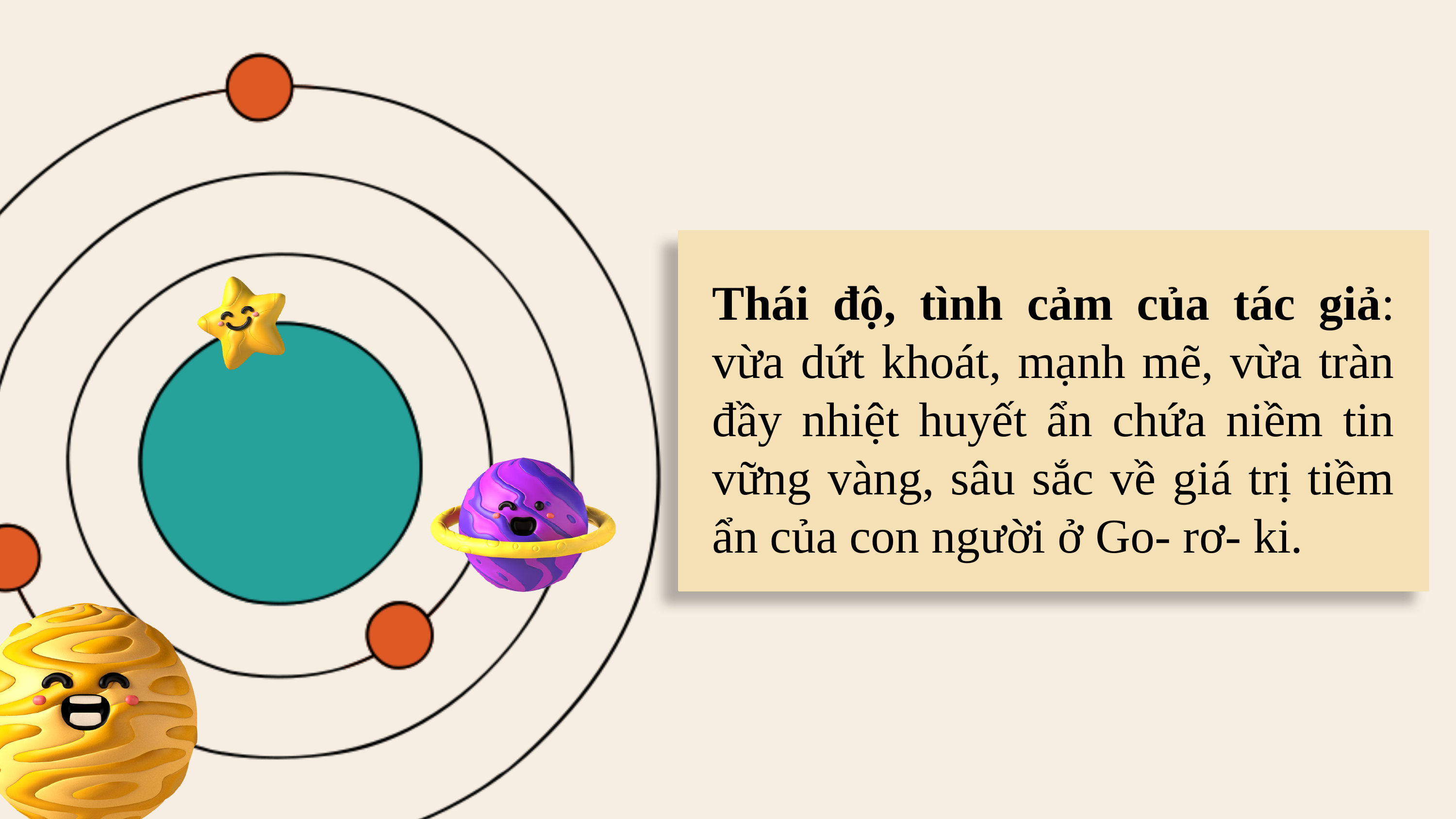

Thái độ, tình cảm của tác giả: vừa dứt khoát, mạnh mẽ, vừa tràn đầy nhiệt huyết ẩn chứa niềm tin vững vàng, sâu sắc về giá trị tiềm ẩn của con người ở Go- rơ- ki.